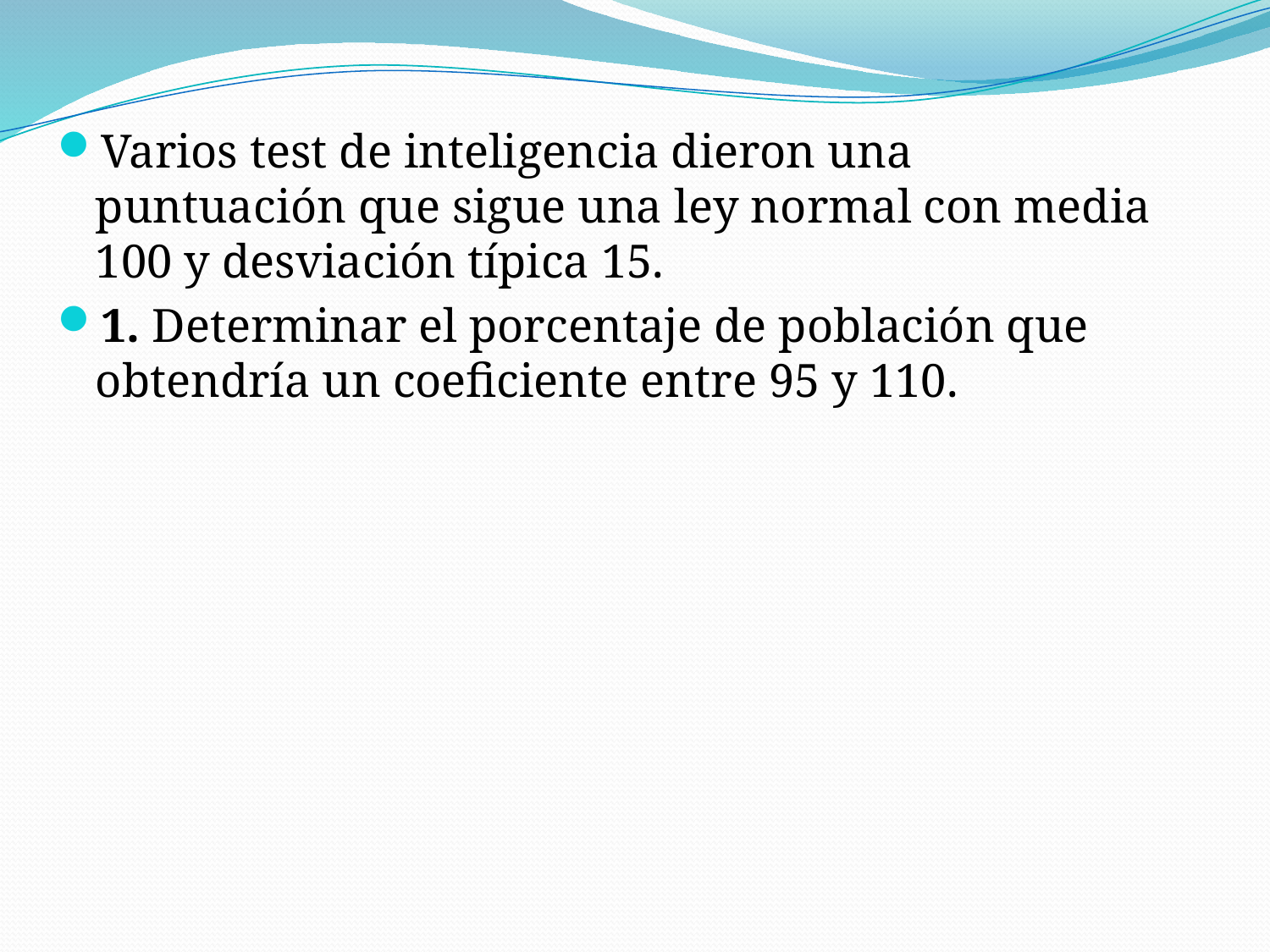

Varios test de inteligencia dieron una puntuación que sigue una ley normal con media 100 y desviación típica 15.
1. Determinar el porcentaje de población que obtendría un coeficiente entre 95 y 110.